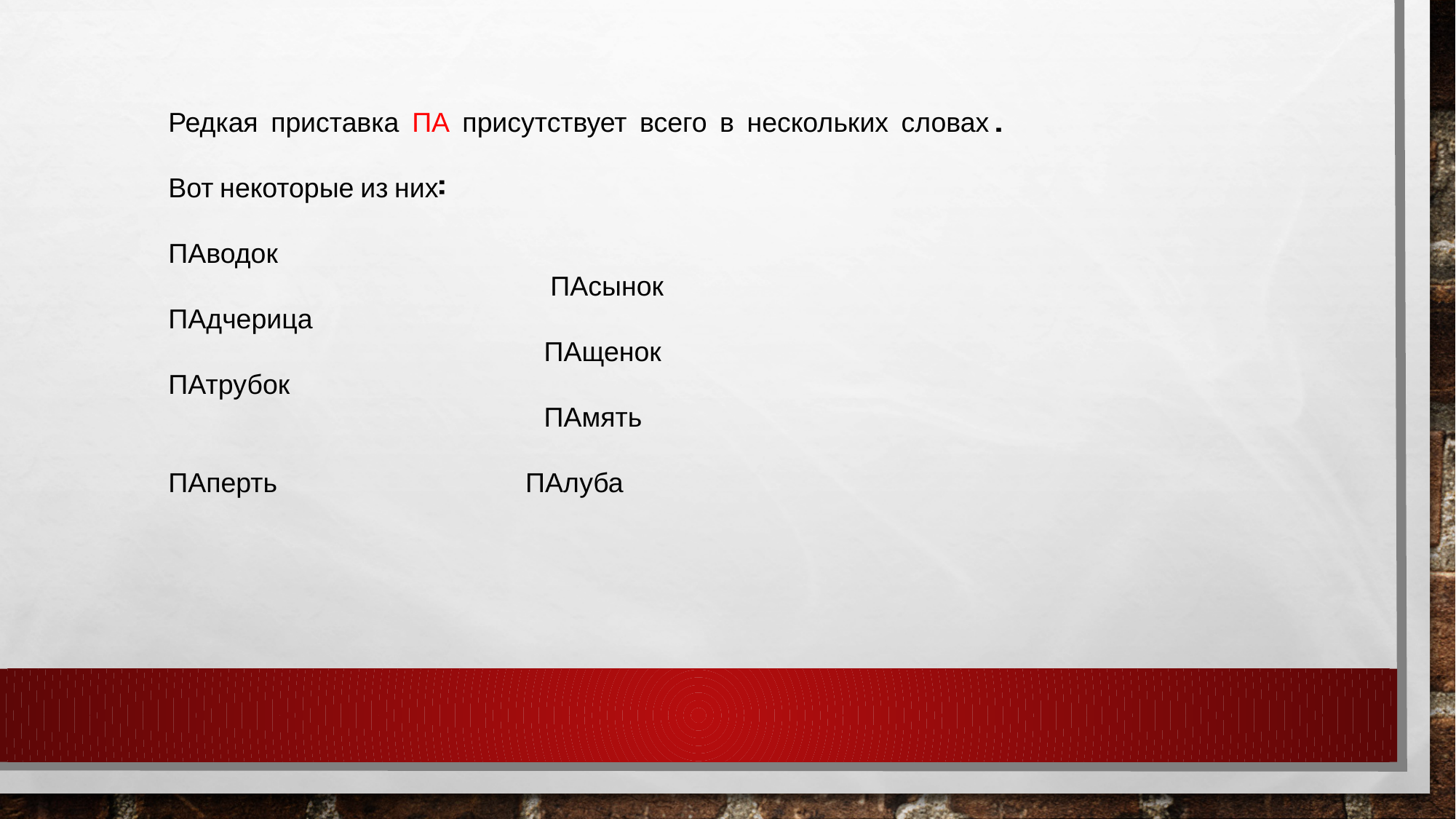

Редкая  приставка  ПА  присутствует  всего  в  нескольких  словах .

Вот некоторые из них:

ПАводок
                                                            ПАсынок
ПАдчерица
                                                           ПАщенок
ПАтрубок
                                                           ПАмять

ПАперть                                       ПАлуба